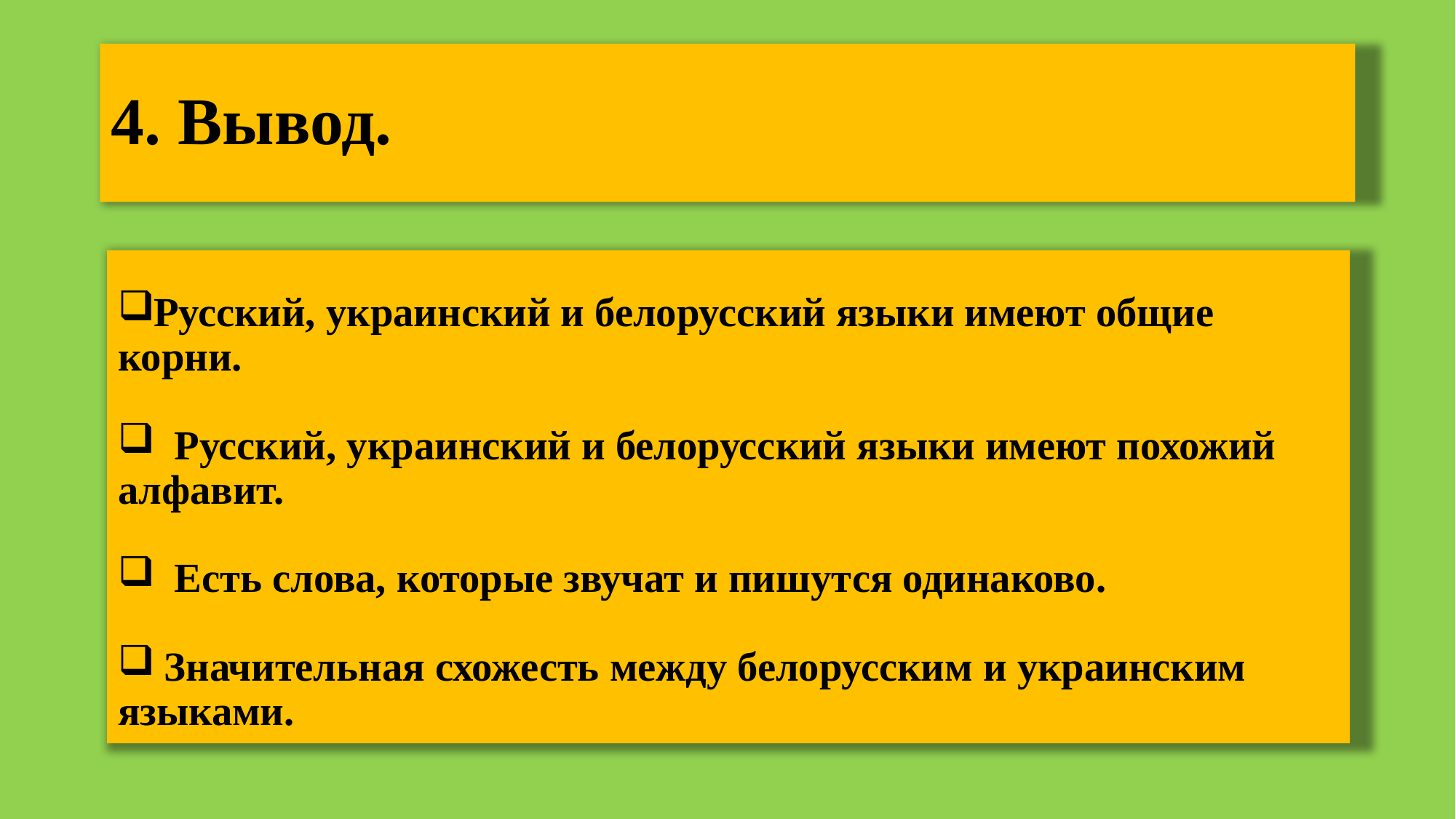

# 4. Вывод.

Русский, украинский и белорусский языки имеют общие корни.

  Русский, украинский и белорусский языки имеют похожий алфавит.

  Есть слова, которые звучат и пишутся одинаково.

 Значительная схожесть между белорусским и украинским языками.